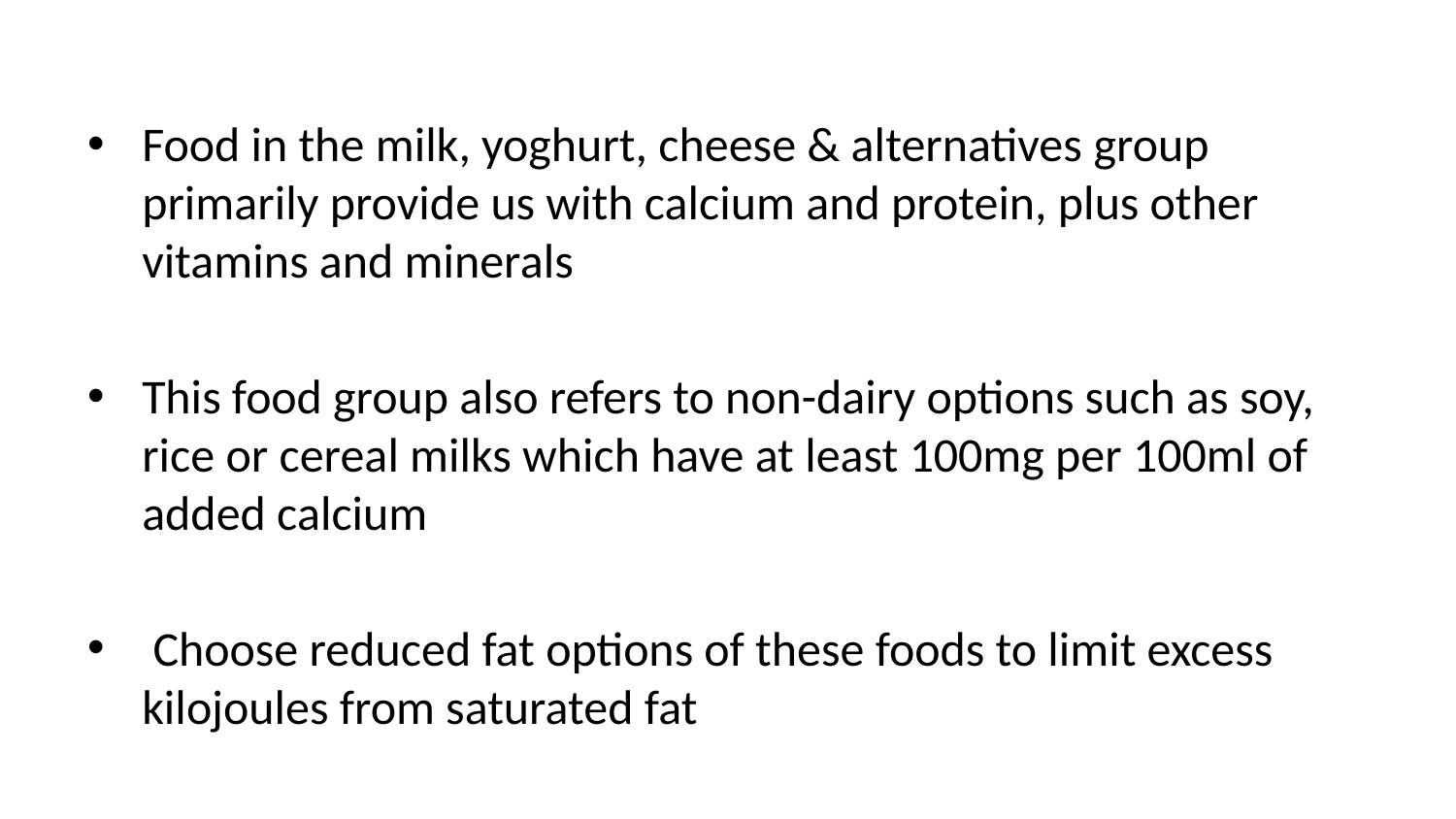

Food in the milk, yoghurt, cheese & alternatives group primarily provide us with calcium and protein, plus other vitamins and minerals

This food group also refers to non-dairy options such as soy, rice or cereal milks which have at least 100mg per 100ml of added calcium

 Choose reduced fat options of these foods to limit excess kilojoules from saturated fat